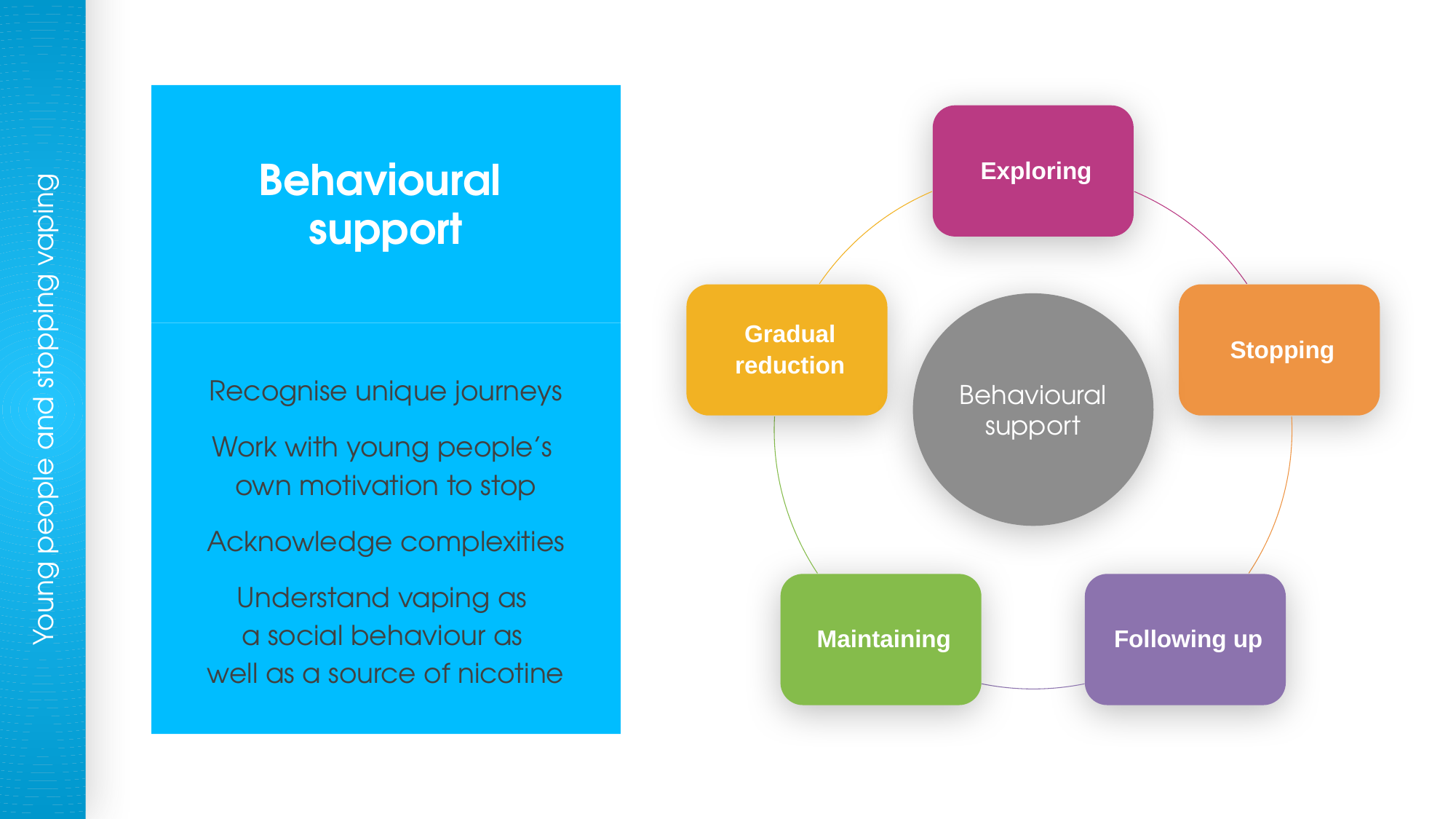

# Behavioural support
Exploring
Stopping
Following up
Maintaining
Gradual reduction
Behavioural support
Recognise unique journeys
Work with young people’s
own motivation to stop
Acknowledge complexities
Understand vaping as
a social behaviour as
well as a source of nicotine